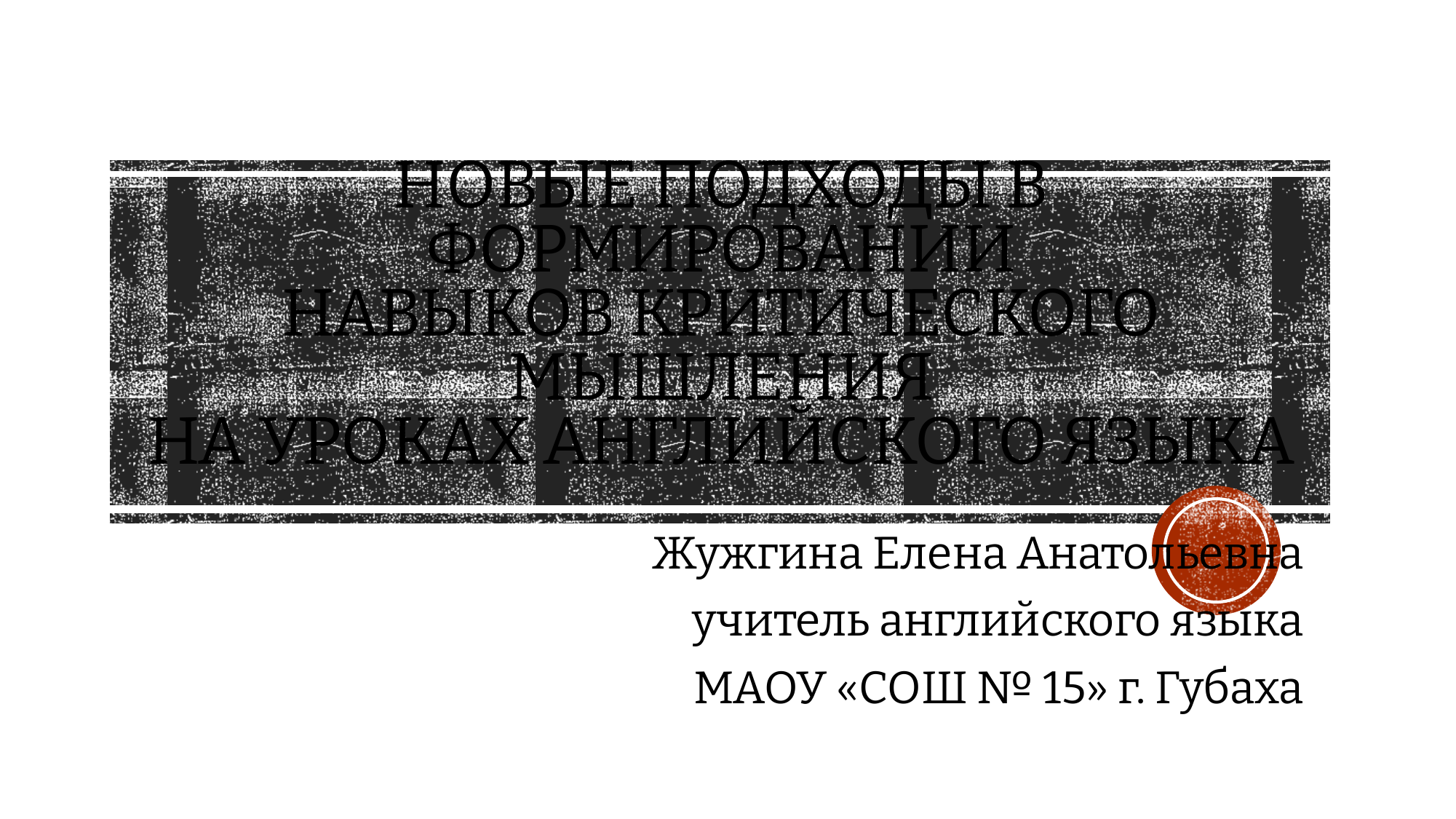

# Новые подходы в формировании навыков критического мышления на уроках английского языка
Жужгина Елена Анатольевна
учитель английского языка
МАОУ «СОШ № 15» г. Губаха